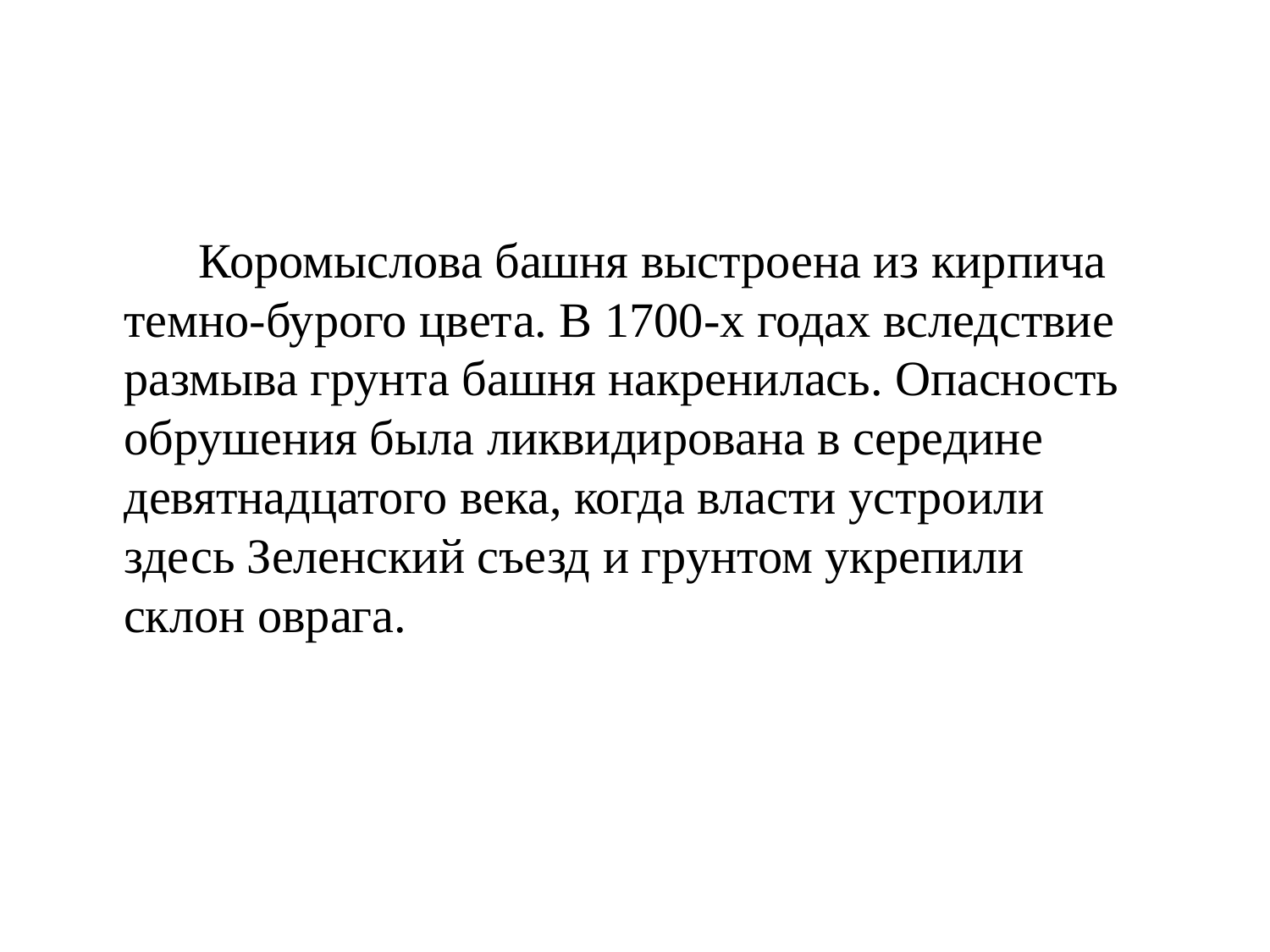

#
          Коромыслова башня выстроена из кирпича темно-бурого цвета. В 1700-х годах вследствие размыва грунта башня накренилась. Опасность обрушения была ликвидирована в середине девятнадцатого века, когда власти устроили здесь Зеленский съезд и грунтом укрепили склон оврага.